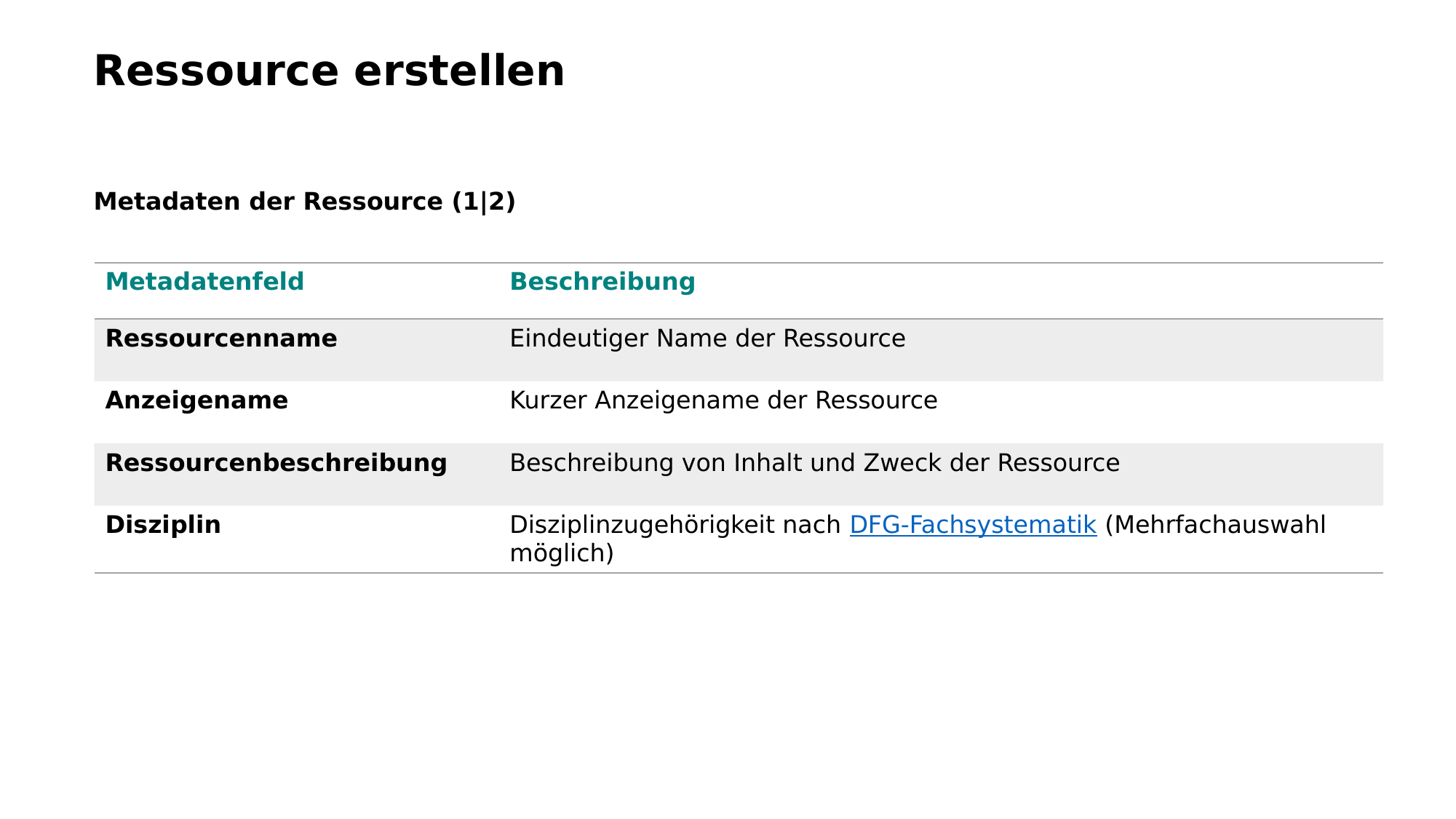

# Ressource erstellen
Metadaten der Ressource (1|2)
| Metadatenfeld | Beschreibung |
| --- | --- |
| Ressourcenname | Eindeutiger Name der Ressource |
| Anzeigename | Kurzer Anzeigename der Ressource |
| Ressourcenbeschreibung | Beschreibung von Inhalt und Zweck der Ressource |
| Disziplin | Disziplinzugehörigkeit nach DFG-Fachsystematik (Mehrfachauswahl möglich) |